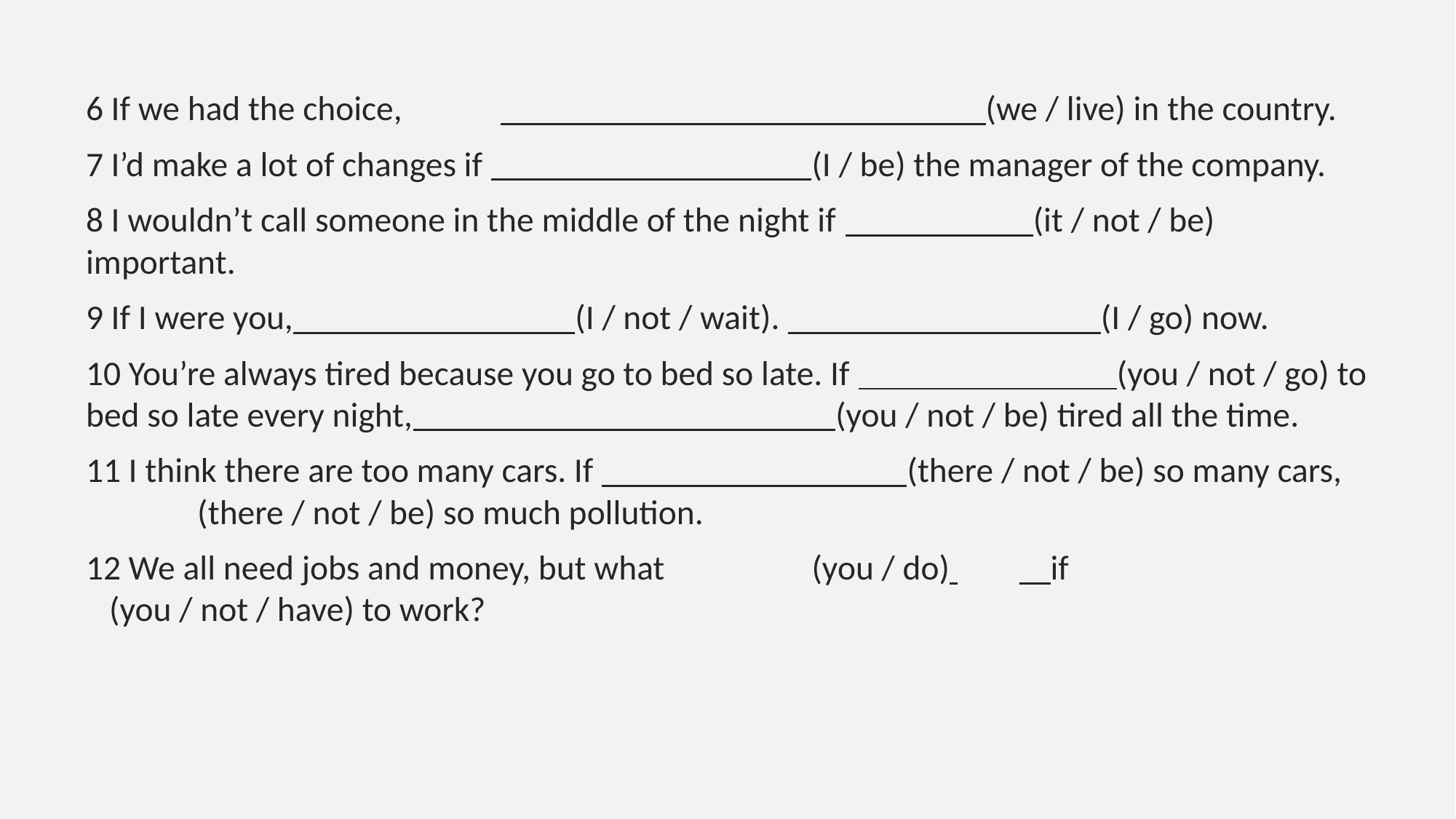

6 If we had the choice,	                                                              (we / live) in the country.
7 I’d make a lot of changes if                                          (I / be) the manager of the company.
8 I wouldn’t call someone in the middle of the night if                         (it / not / be) important.
9 If I were you,                                    (I / not / wait).                                         (I / go) now.
10 You’re always tired because you go to bed so late. If                                  (you / not / go) to bed so late every night,                                                      (you / not / be) tired all the time.
11 I think there are too many cars. If                                        (there / not / be) so many cars, 	 (there / not / be) so much pollution.
12 We all need jobs and money, but what		(you / do) 	    if                                          (you / not / have) to work?